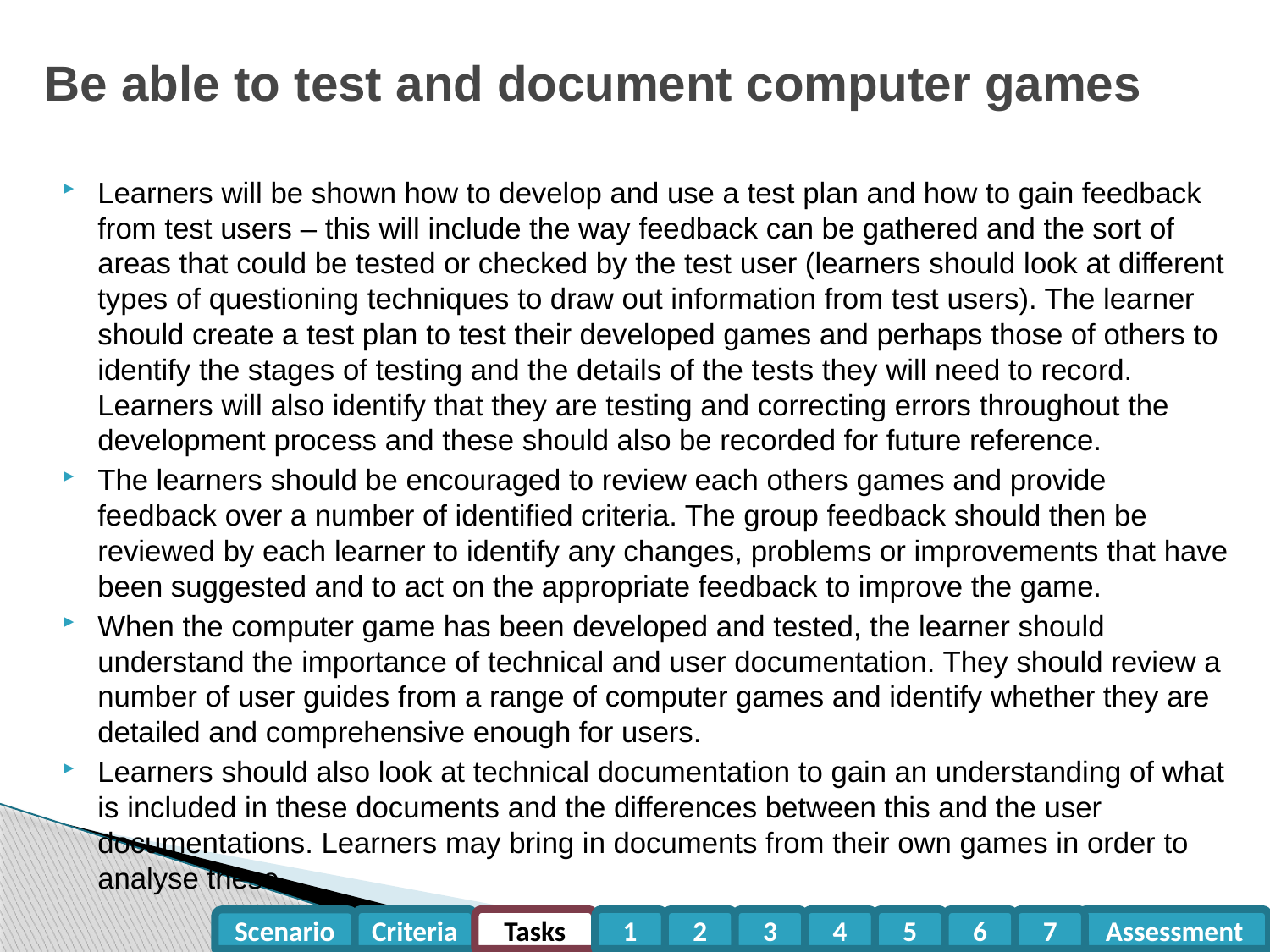

# Be able to test and document computer games
Learners will be shown how to develop and use a test plan and how to gain feedback from test users – this will include the way feedback can be gathered and the sort of areas that could be tested or checked by the test user (learners should look at different types of questioning techniques to draw out information from test users). The learner should create a test plan to test their developed games and perhaps those of others to identify the stages of testing and the details of the tests they will need to record. Learners will also identify that they are testing and correcting errors throughout the development process and these should also be recorded for future reference.
The learners should be encouraged to review each others games and provide feedback over a number of identified criteria. The group feedback should then be reviewed by each learner to identify any changes, problems or improvements that have been suggested and to act on the appropriate feedback to improve the game.
When the computer game has been developed and tested, the learner should understand the importance of technical and user documentation. They should review a number of user guides from a range of computer games and identify whether they are detailed and comprehensive enough for users.
Learners should also look at technical documentation to gain an understanding of what is included in these documents and the differences between this and the user documentations. Learners may bring in documents from their own games in order to analyse these.
Criteria
Tasks
1
2
3
4
5
6
7
Assessment
Scenario